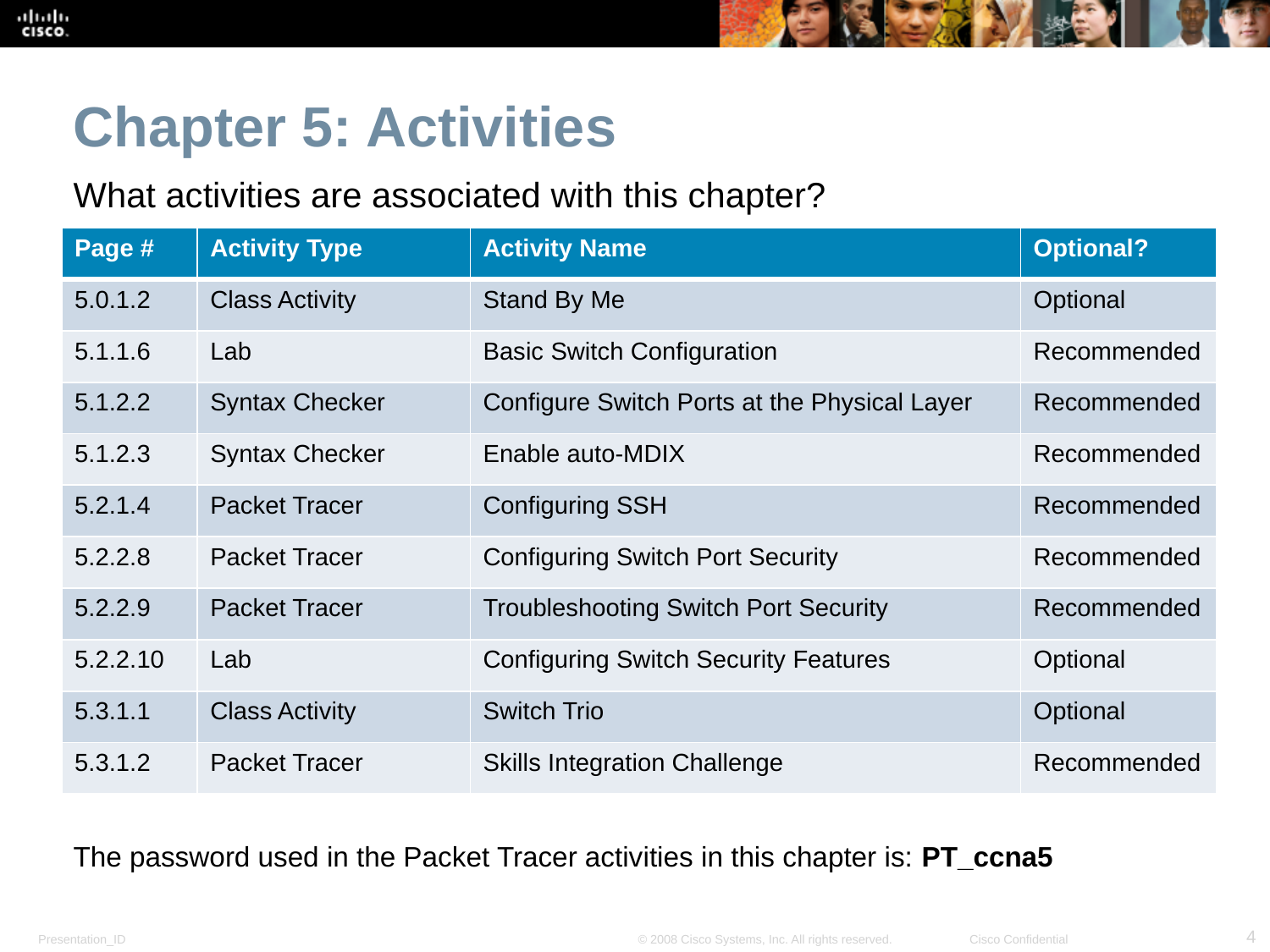

Chapter 5: Activities
What activities are associated with this chapter?

| Page # | Activity Type | Activity Name | Optional? |
| --- | --- | --- | --- |
| 5.0.1.2 | Class Activity | Stand By Me | Optional |
| 5.1.1.6 | Lab | Basic Switch Configuration | Recommended |
| 5.1.2.2 | Syntax Checker | Configure Switch Ports at the Physical Layer | Recommended |
| 5.1.2.3 | Syntax Checker | Enable auto-MDIX | Recommended |
| 5.2.1.4 | Packet Tracer | Configuring SSH | Recommended |
| 5.2.2.8 | Packet Tracer | Configuring Switch Port Security | Recommended |
| 5.2.2.9 | Packet Tracer | Troubleshooting Switch Port Security | Recommended |
| 5.2.2.10 | Lab | Configuring Switch Security Features | Optional |
| 5.3.1.1 | Class Activity | Switch Trio | Optional |
| 5.3.1.2 | Packet Tracer | Skills Integration Challenge | Recommended |
The password used in the Packet Tracer activities in this chapter is: PT_ccna5